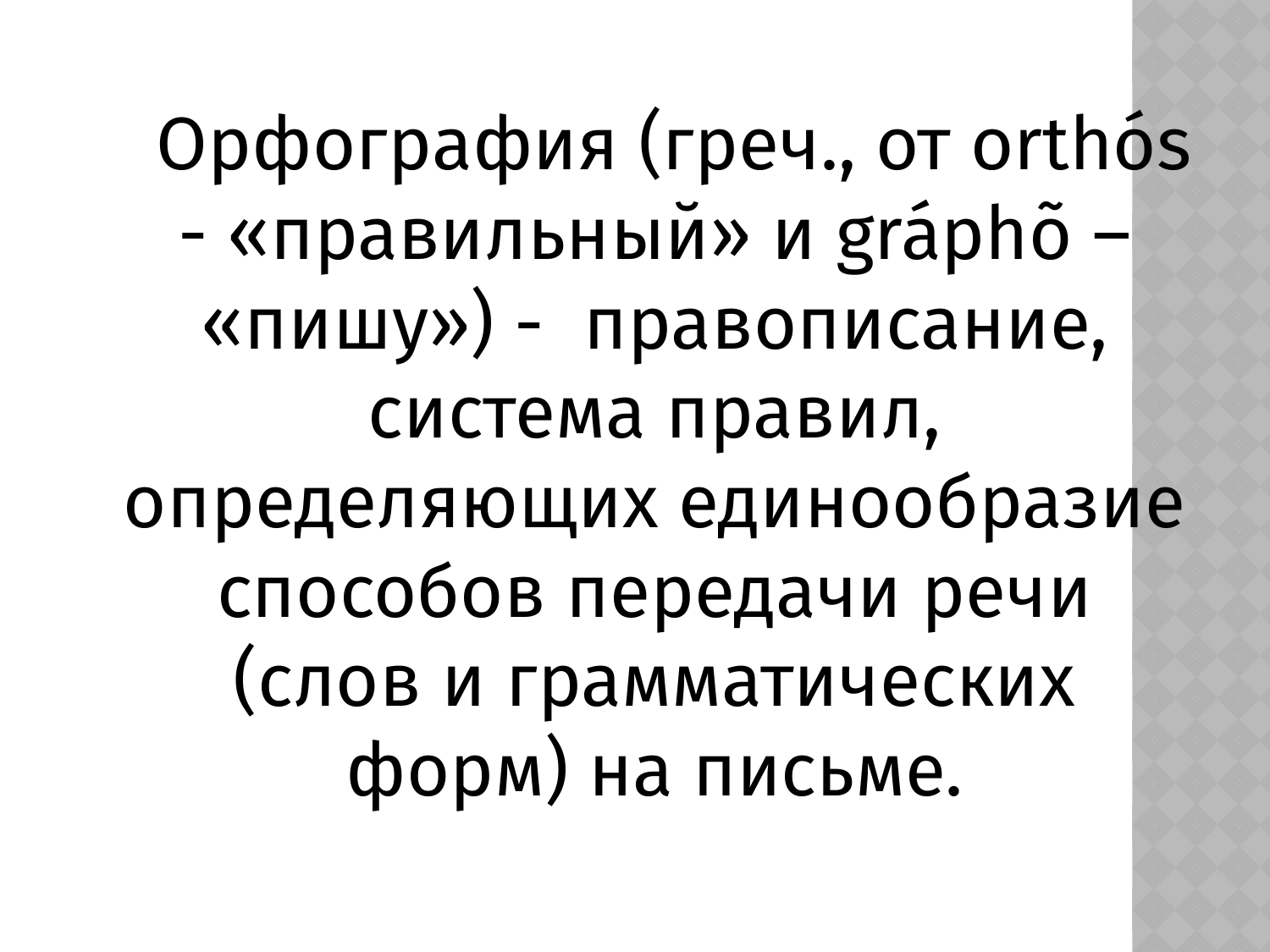

Орфография (греч., от orthós - «правильный» и gráphõ – «пишу») -  правописание, система правил, определяющих единообразие способов передачи речи (слов и грамматических форм) на письме.